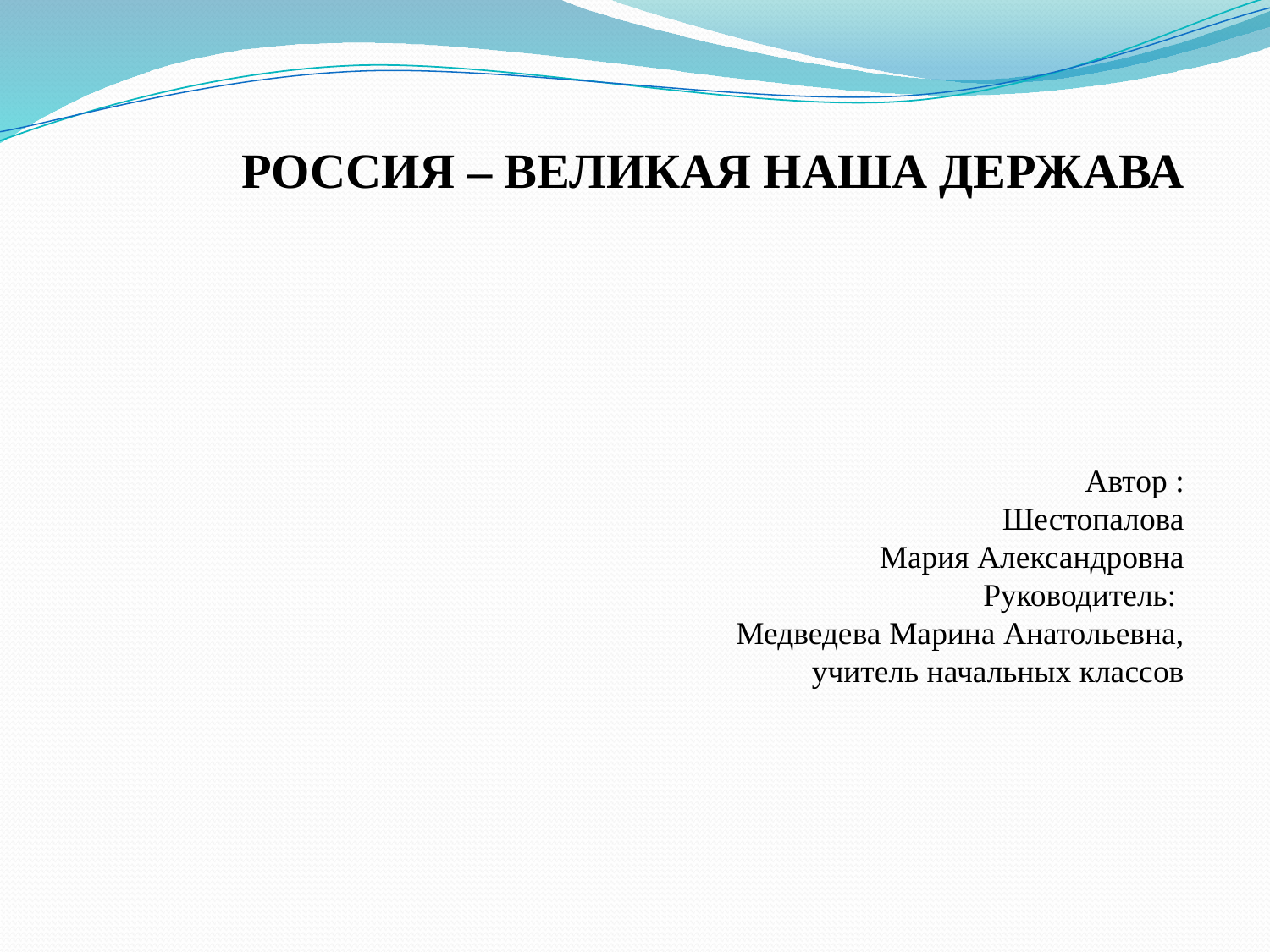

РОССИЯ – ВЕЛИКАЯ НАША ДЕРЖАВА
Автор :
 Шестопалова
 Мария Александровна
Руководитель:
Медведева Марина Анатольевна,
учитель начальных классов